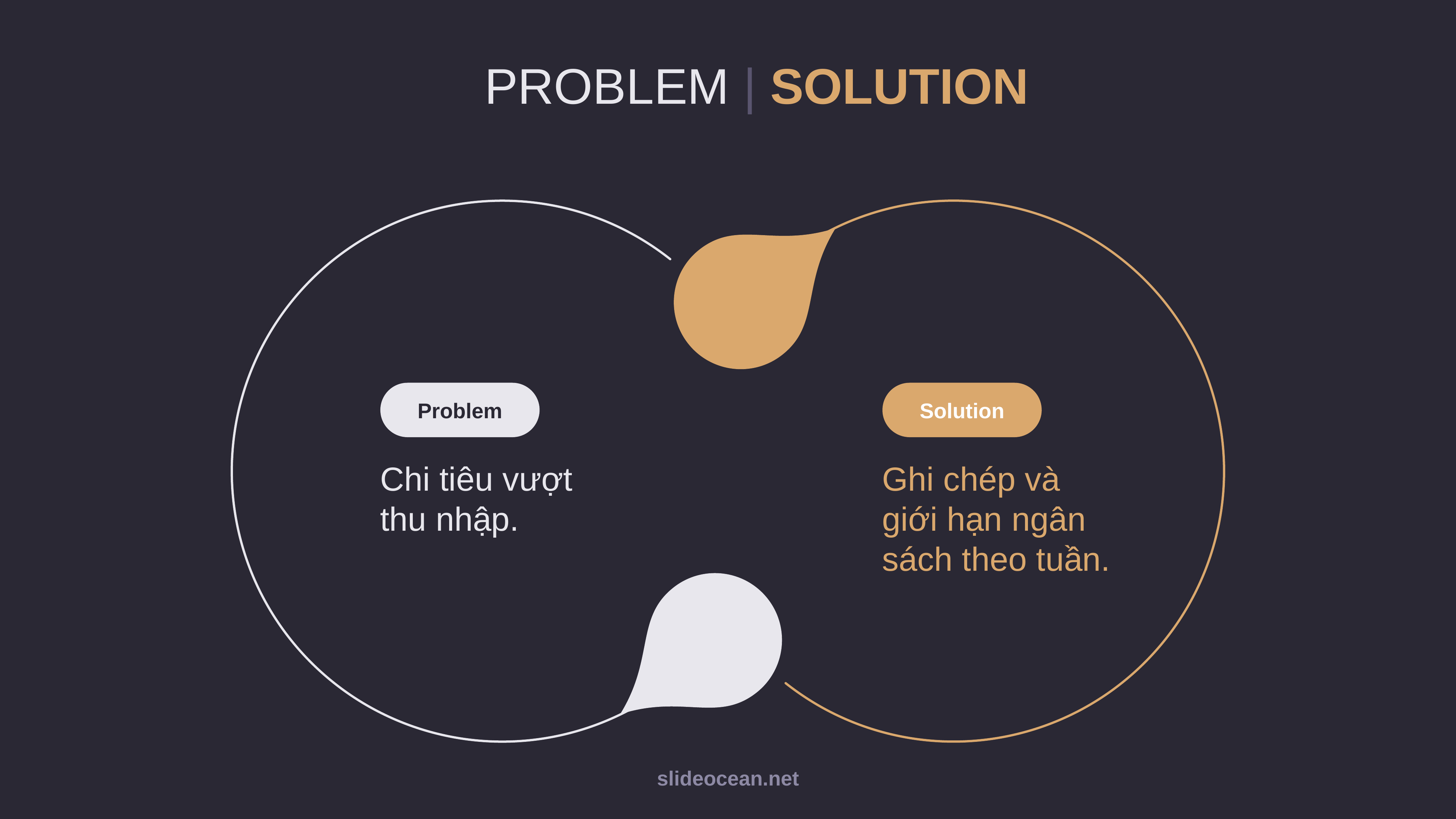

PROBLEM | SOLUTION

Problem
Solution
Chi tiêu vượt thu nhập.
Ghi chép và giới hạn ngân sách theo tuần.
slideocean.net